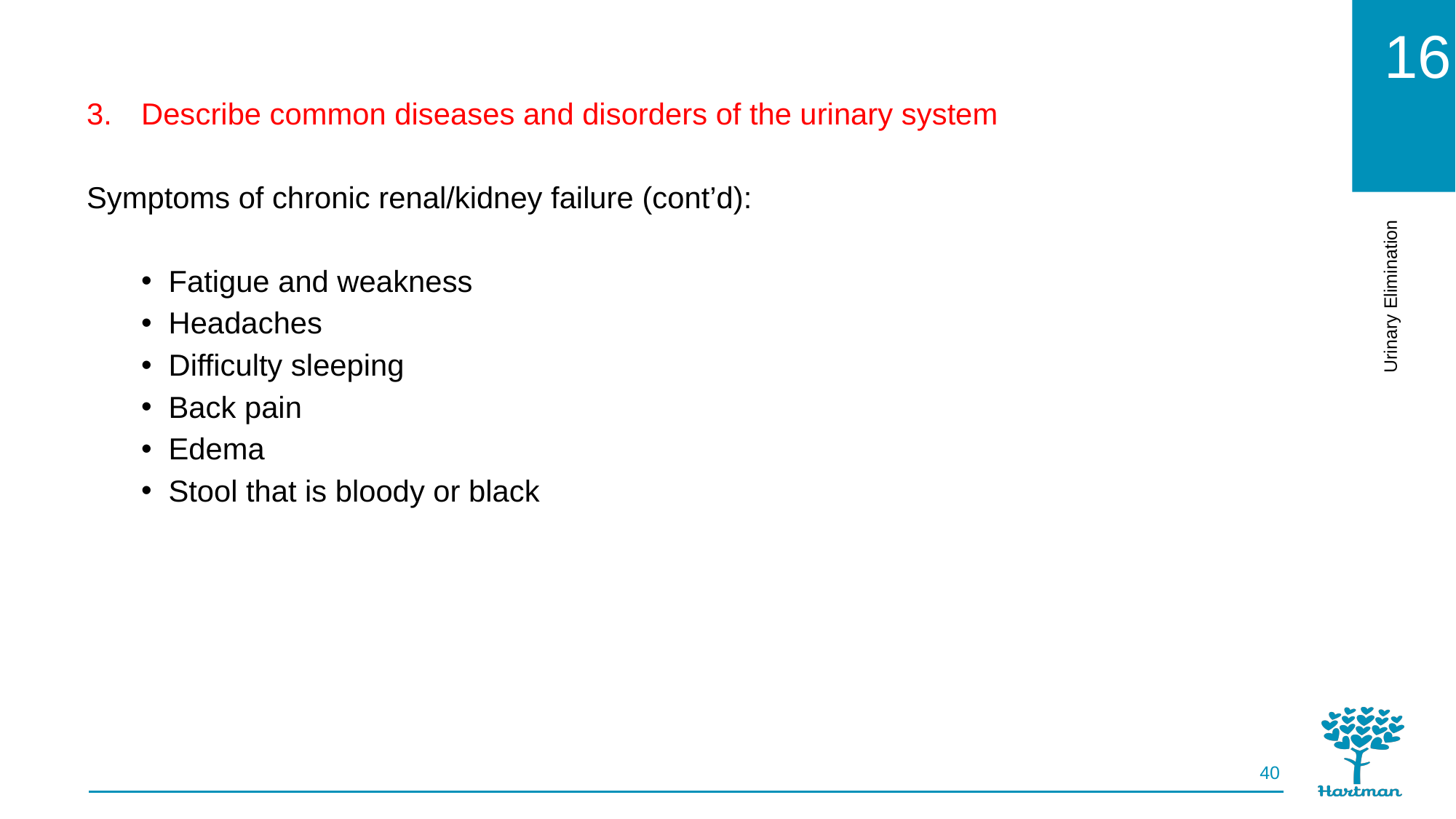

Describe common diseases and disorders of the urinary system

Symptoms of chronic renal/kidney failure (cont’d):

Fatigue and weakness
Headaches
Difficulty sleeping
Back pain
Edema
Stool that is bloody or black

40